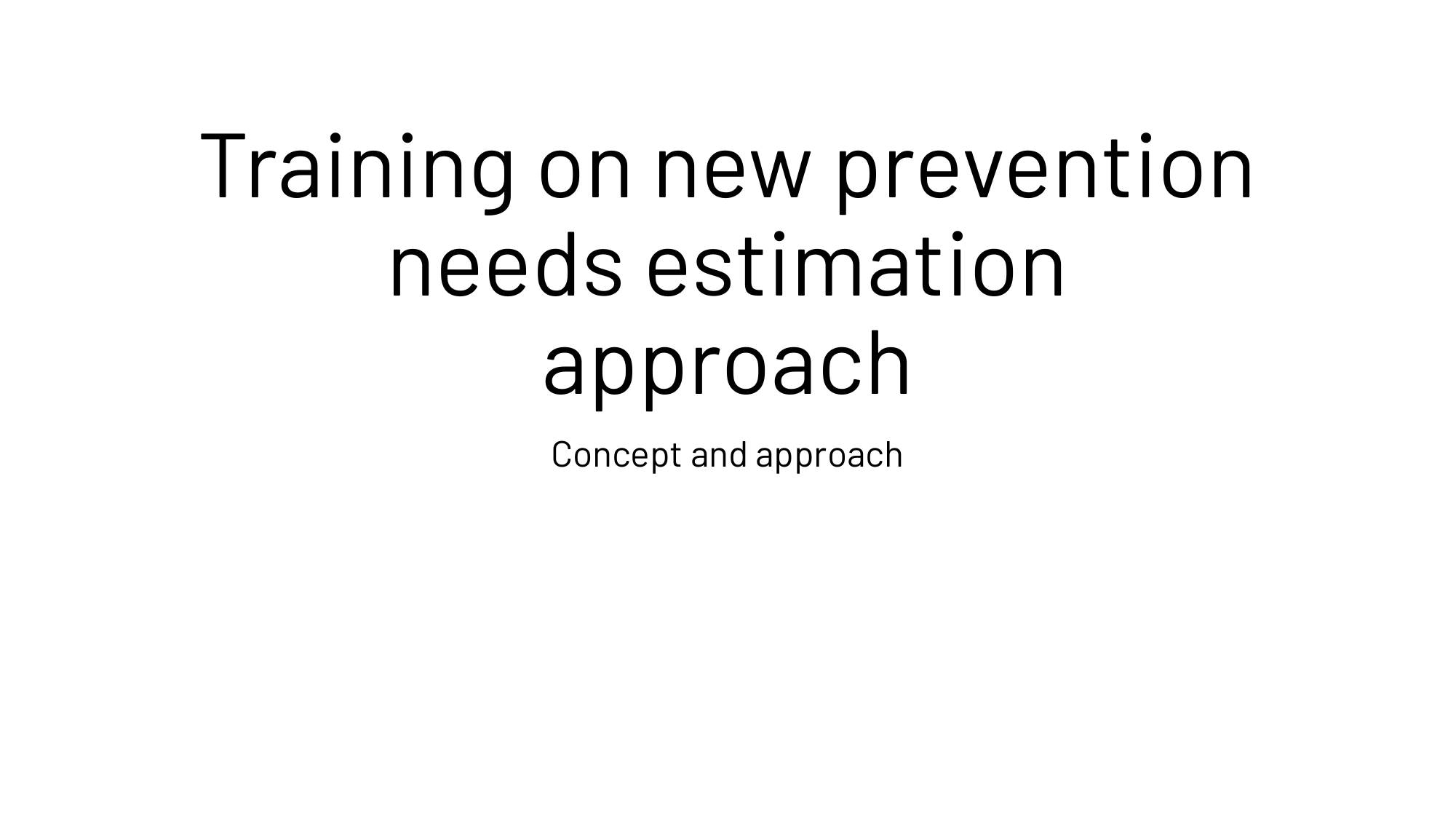

# Training on new prevention needs estimation approach
Concept and approach